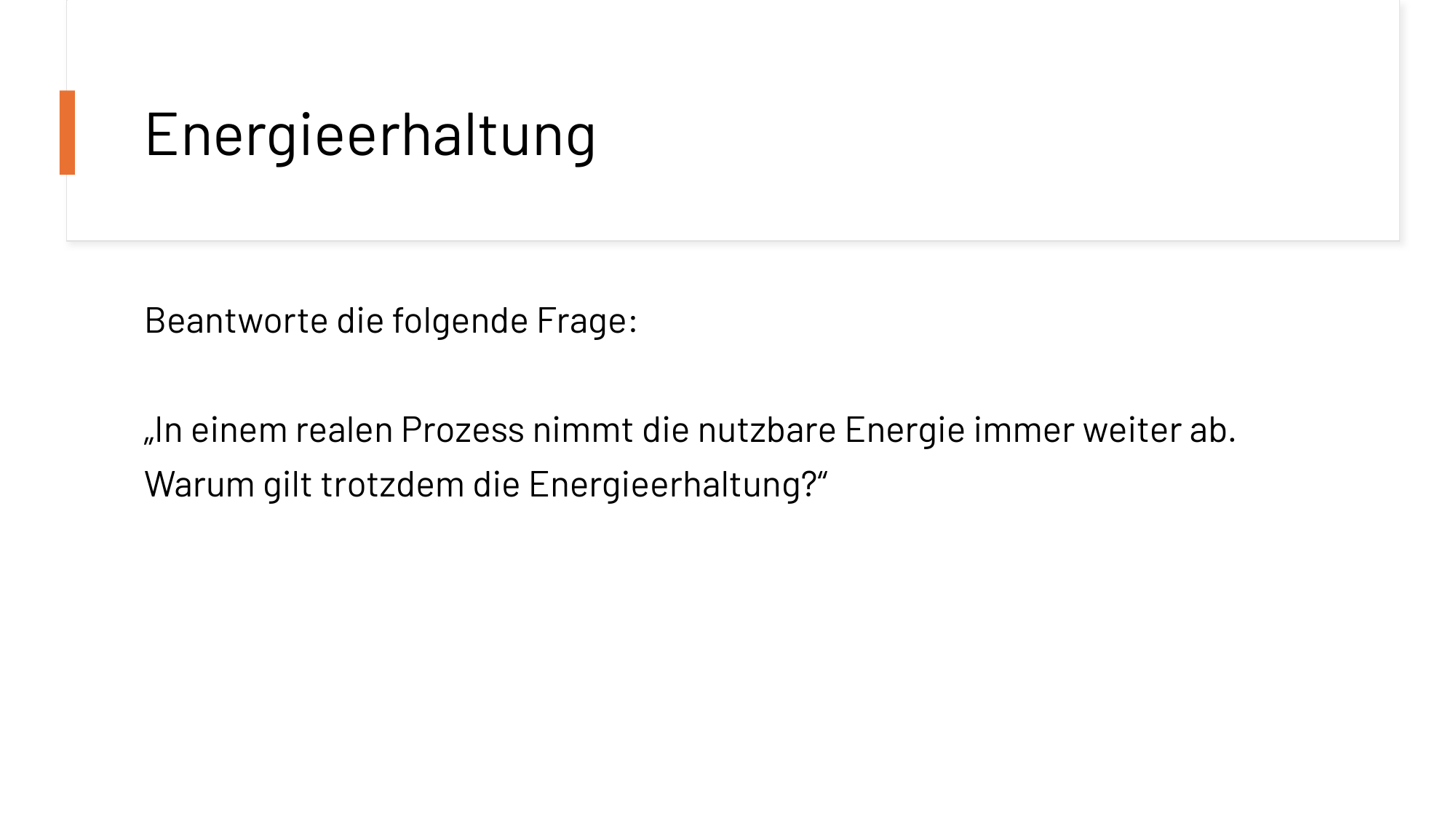

# Energieerhaltung

Beantworte die folgende Frage:

„In einem realen Prozess nimmt die nutzbare Energie immer weiter ab.
Warum gilt trotzdem die Energieerhaltung?“

6